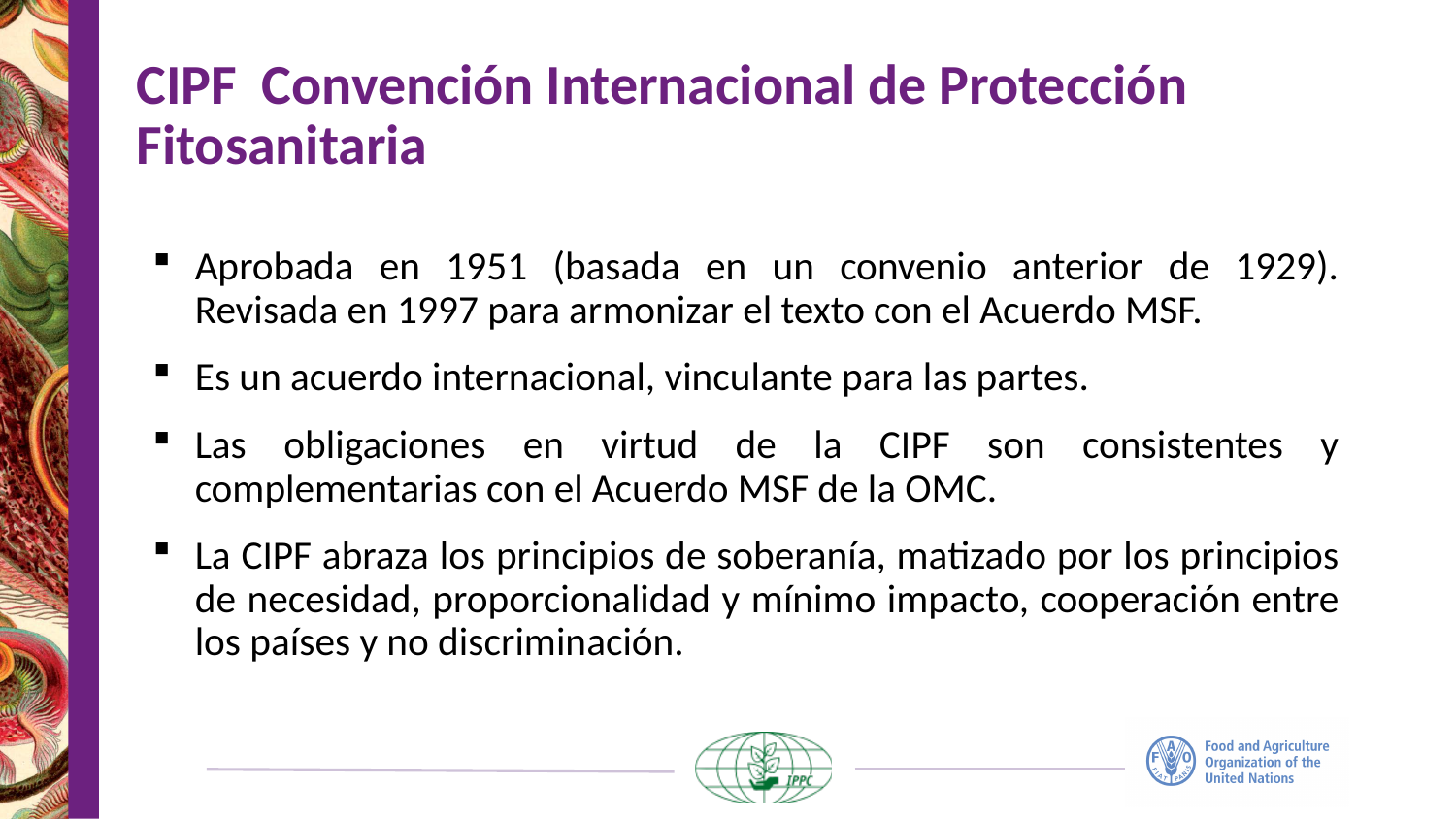

# CIPF  Convención Internacional de Protección Fitosanitaria
Aprobada en 1951 (basada en un convenio anterior de 1929). Revisada en 1997 para armonizar el texto con el Acuerdo MSF.
Es un acuerdo internacional, vinculante para las partes.
Las obligaciones en virtud de la CIPF son consistentes y complementarias con el Acuerdo MSF de la OMC.
La CIPF abraza los principios de soberanía, matizado por los principios de necesidad, proporcionalidad y mínimo impacto, cooperación entre los países y no discriminación.